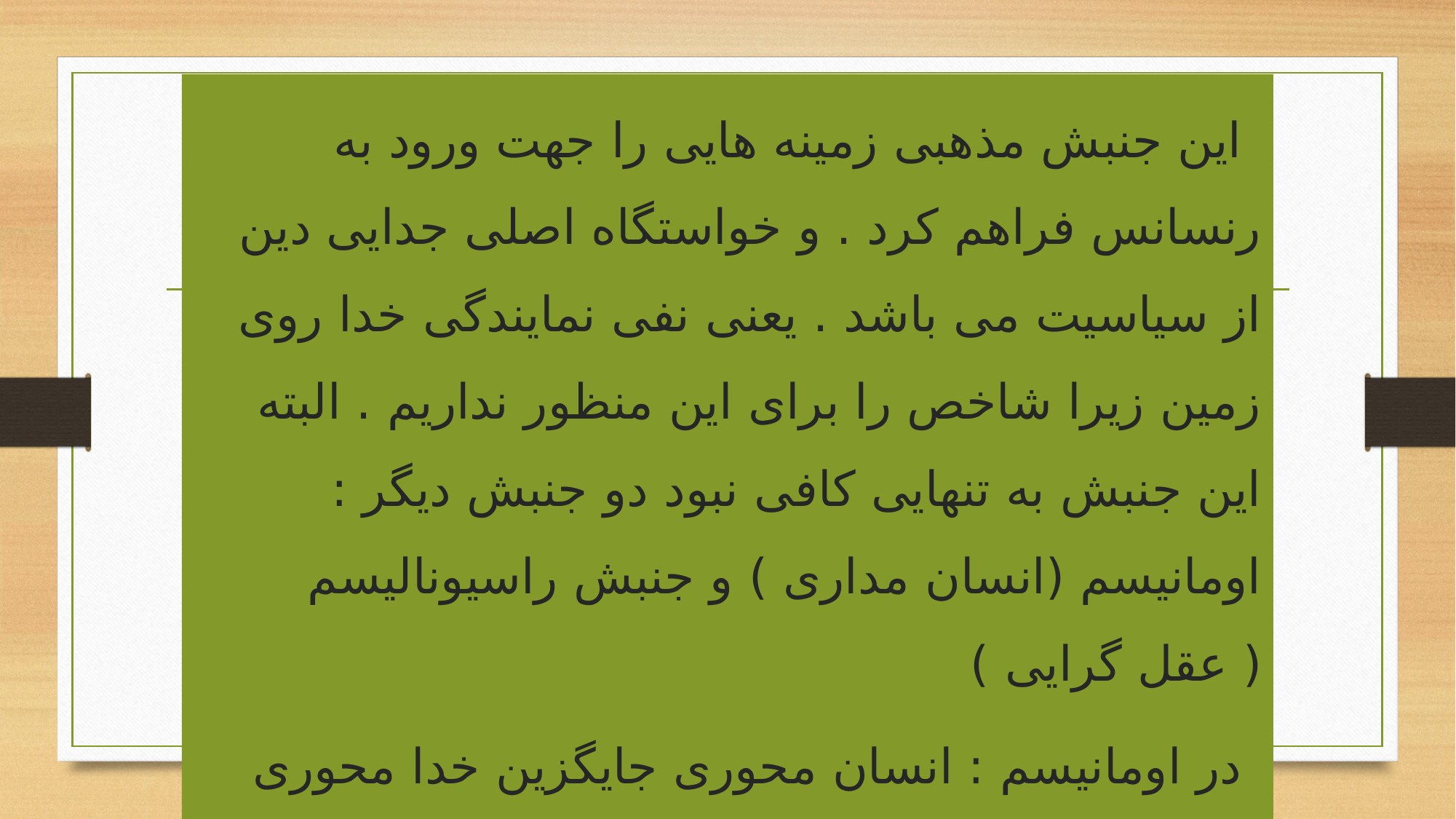

این جنبش مذهبی زمینه هایی را جهت ورود به رنسانس فراهم کرد . و خواستگاه اصلی جدایی دین از سیاسیت می باشد . یعنی نفی نمایندگی خدا روی زمین زیرا شاخص را برای این منظور نداریم . البته این جنبش به تنهایی کافی نبود دو جنبش دیگر : اومانیسم (انسان مداری ) و جنبش راسیونالیسم ( عقل گرایی )
در اومانیسم : انسان محوری جایگزین خدا محوری می گردد ( Humonism )
راسیو نالیسم : یعنی جانشینی عقل به جای وحی ( rationalism )